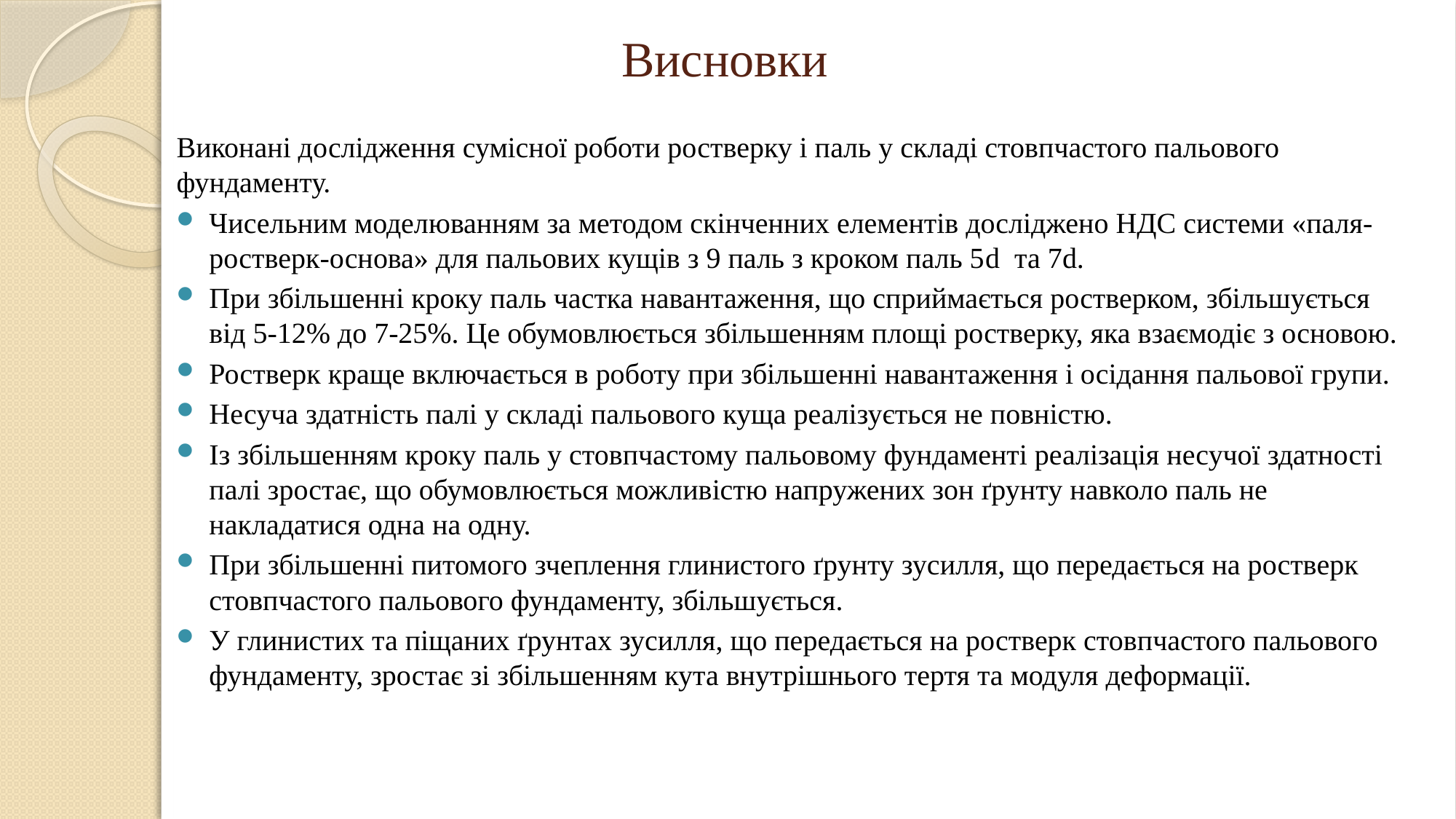

# Висновки
Виконані дослідження сумісної роботи ростверку і паль у складі стовпчастого пальового фундаменту.
Чисельним моделюванням за методом скінченних елементів досліджено НДС системи «паля-ростверк-основа» для пальових кущів з 9 паль з кроком паль 5d  та 7d.
При збільшенні кроку паль частка навантаження, що сприймається ростверком, збільшується від 5-12% до 7-25%. Це обумовлюється збільшенням площі ростверку, яка взаємодіє з основою.
Ростверк краще включається в роботу при збільшенні навантаження і осідання пальової групи.
Несуча здатність палі у складі пальового куща реалізується не повністю.
Із збільшенням кроку паль у стовпчастому пальовому фундаменті реалізація несучої здатності палі зростає, що обумовлюється можливістю напружених зон ґрунту навколо паль не накладатися одна на одну.
При збільшенні питомого зчеплення глинистого ґрунту зусилля, що передається на ростверк стовпчастого пальового фундаменту, збільшується.
У глинистих та піщаних ґрунтах зусилля, що передається на ростверк стовпчастого пальового фундаменту, зростає зі збільшенням кута внутрішнього тертя та модуля деформації.